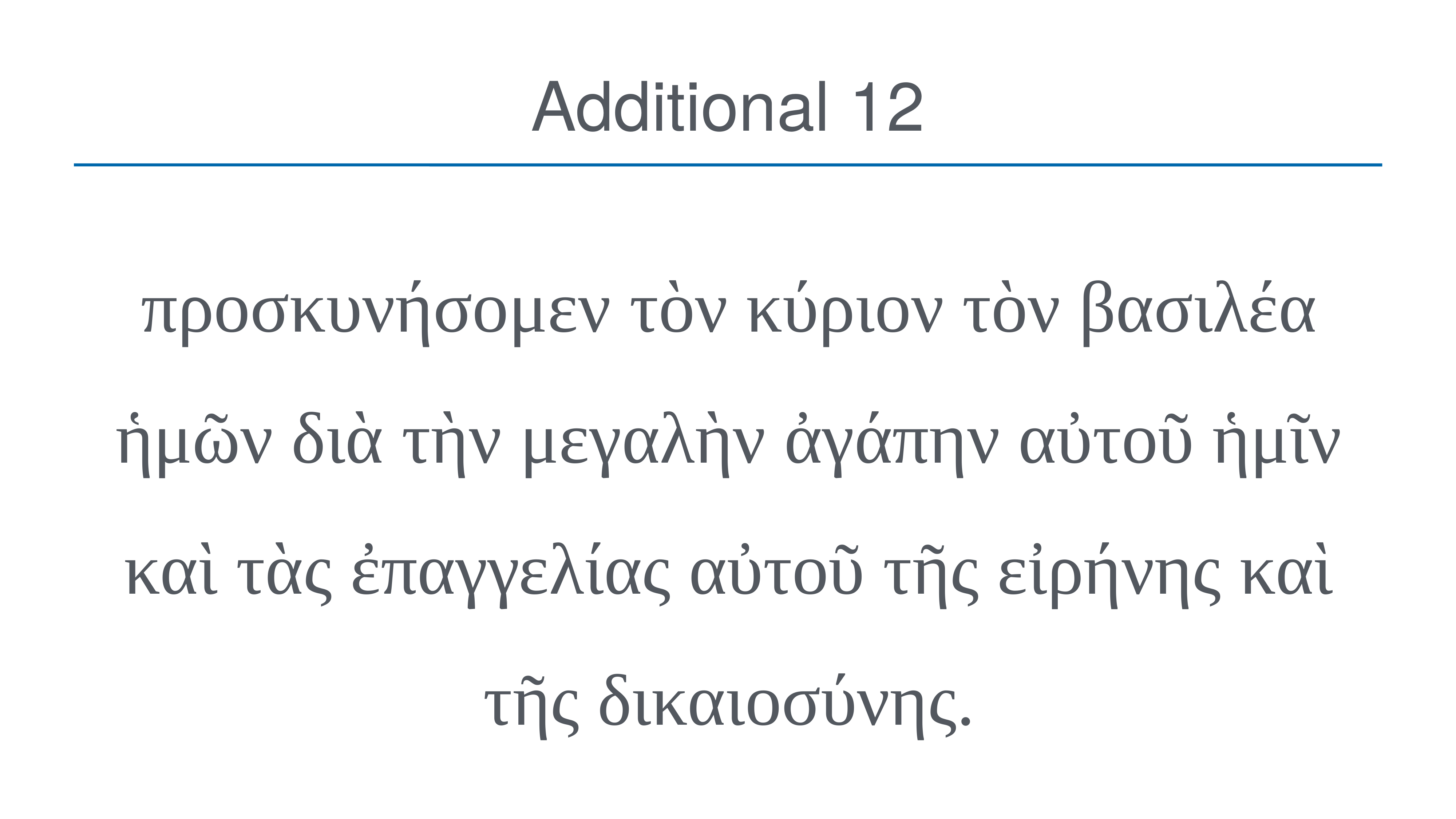

# Additional 12
προσκυνήσομεν τὸν κύριον τὸν βασιλέα ἡμῶν διὰ τὴν μεγαλὴν ἀγάπην αὐτοῦ ἡμῖν καὶ τὰς ἐπαγγελίας αὐτοῦ τῆς εἰρήνης καὶ τῆς δικαιοσύνης.